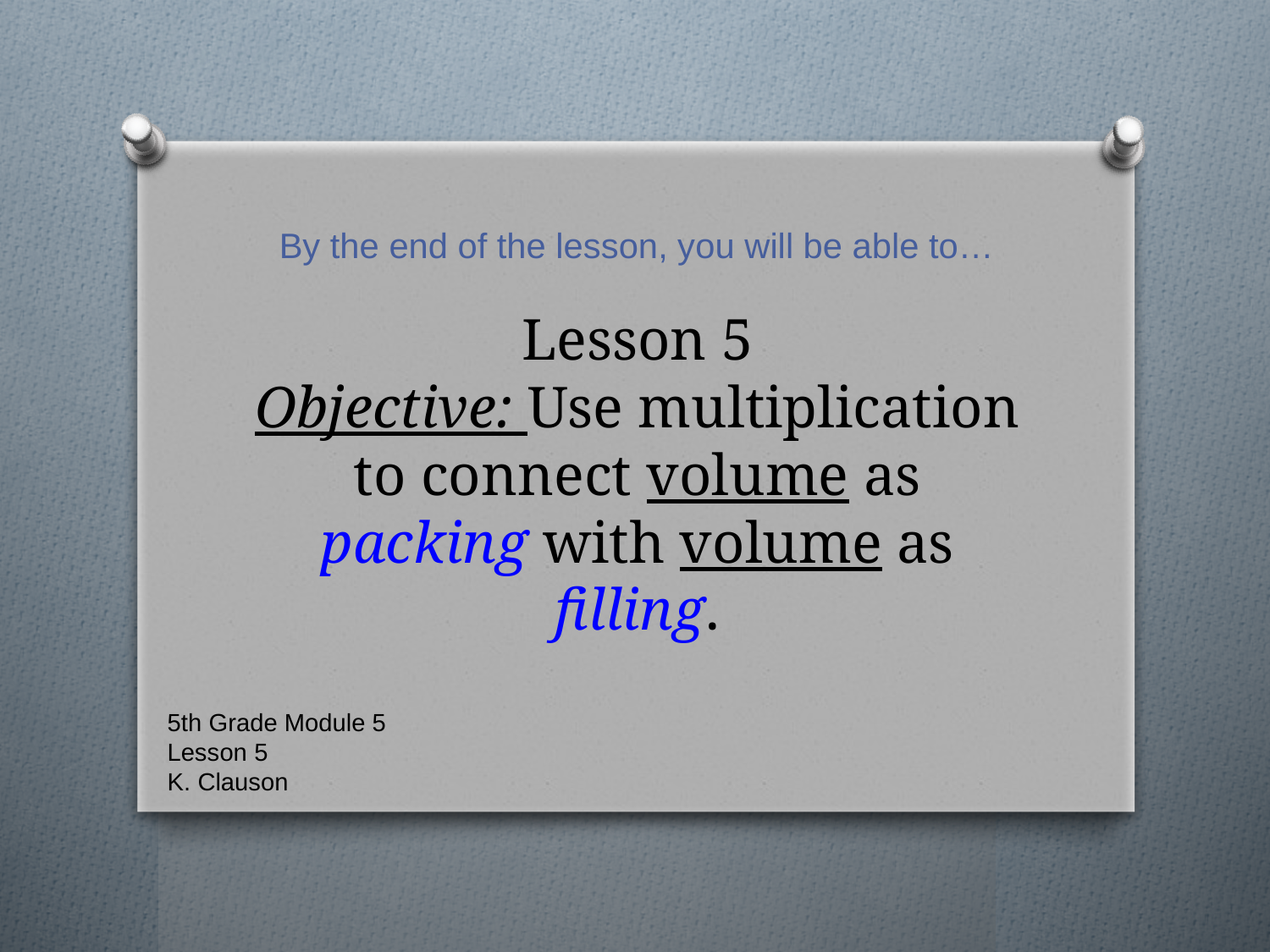

By the end of the lesson, you will be able to…
# Lesson 5 Objective: Use multiplication to connect volume as packing with volume as filling.
5th Grade Module 5
Lesson 5
K. Clauson